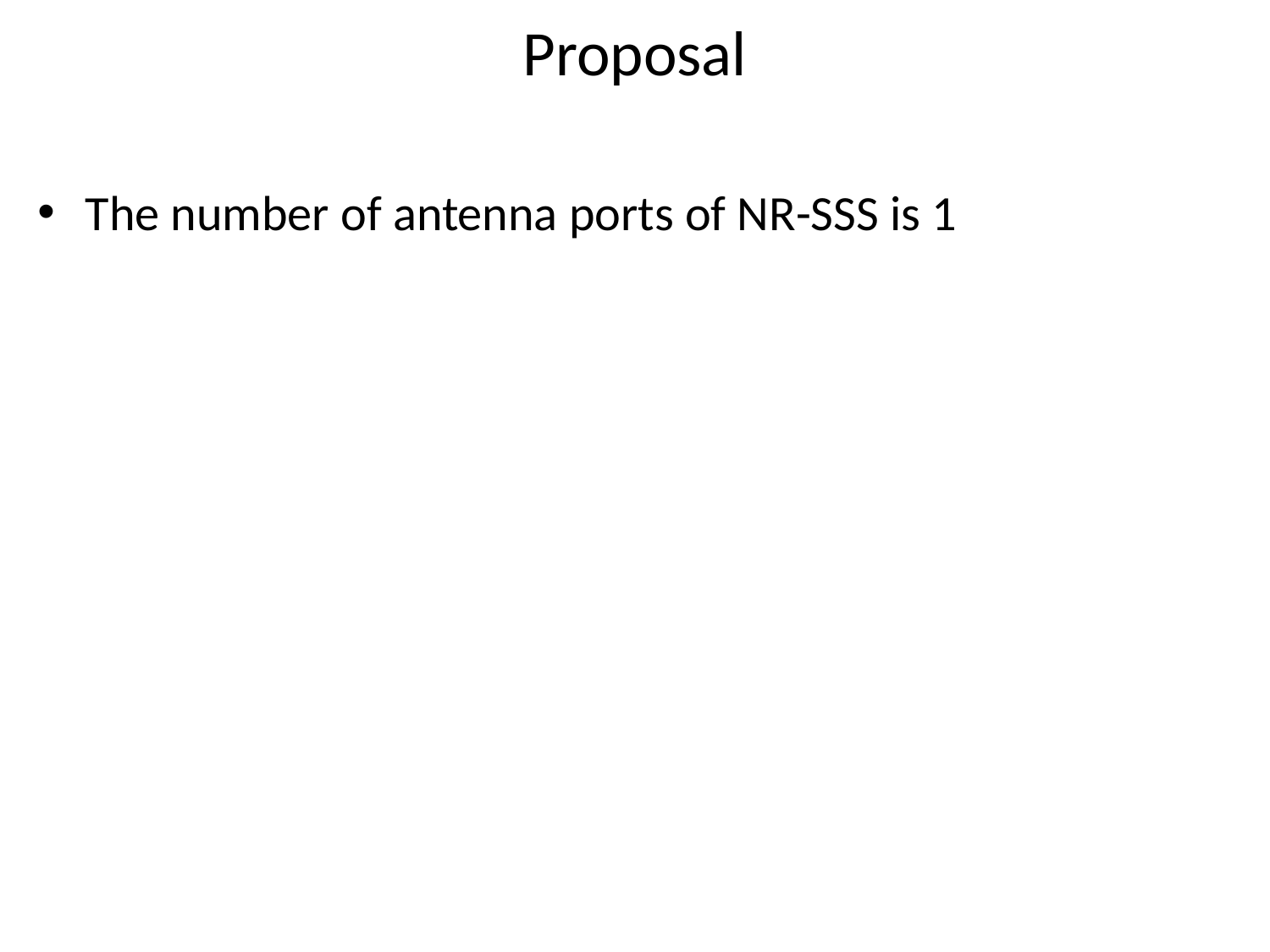

# Proposal

The number of antenna ports of NR-SSS is 1